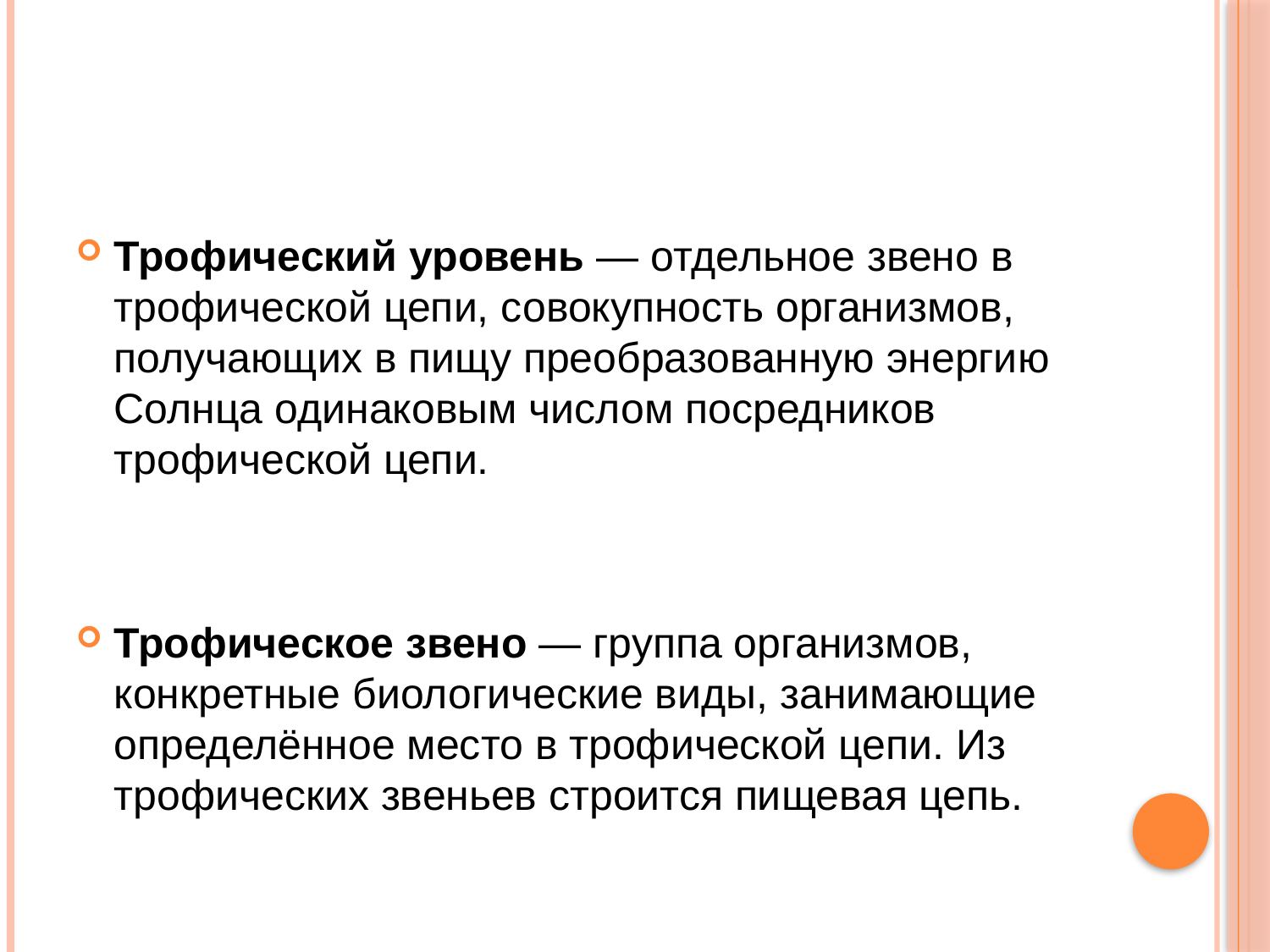

#
Трофический уровень — отдельное звено в трофической цепи, совокупность организмов, получающих в пищу преобразованную энергию Солнца одинаковым числом посредников трофической цепи.

Трофическое звено — группа организмов, конкретные биологические виды, занимающие определённое место в трофической цепи. Из трофических звеньев строится пищевая цепь.